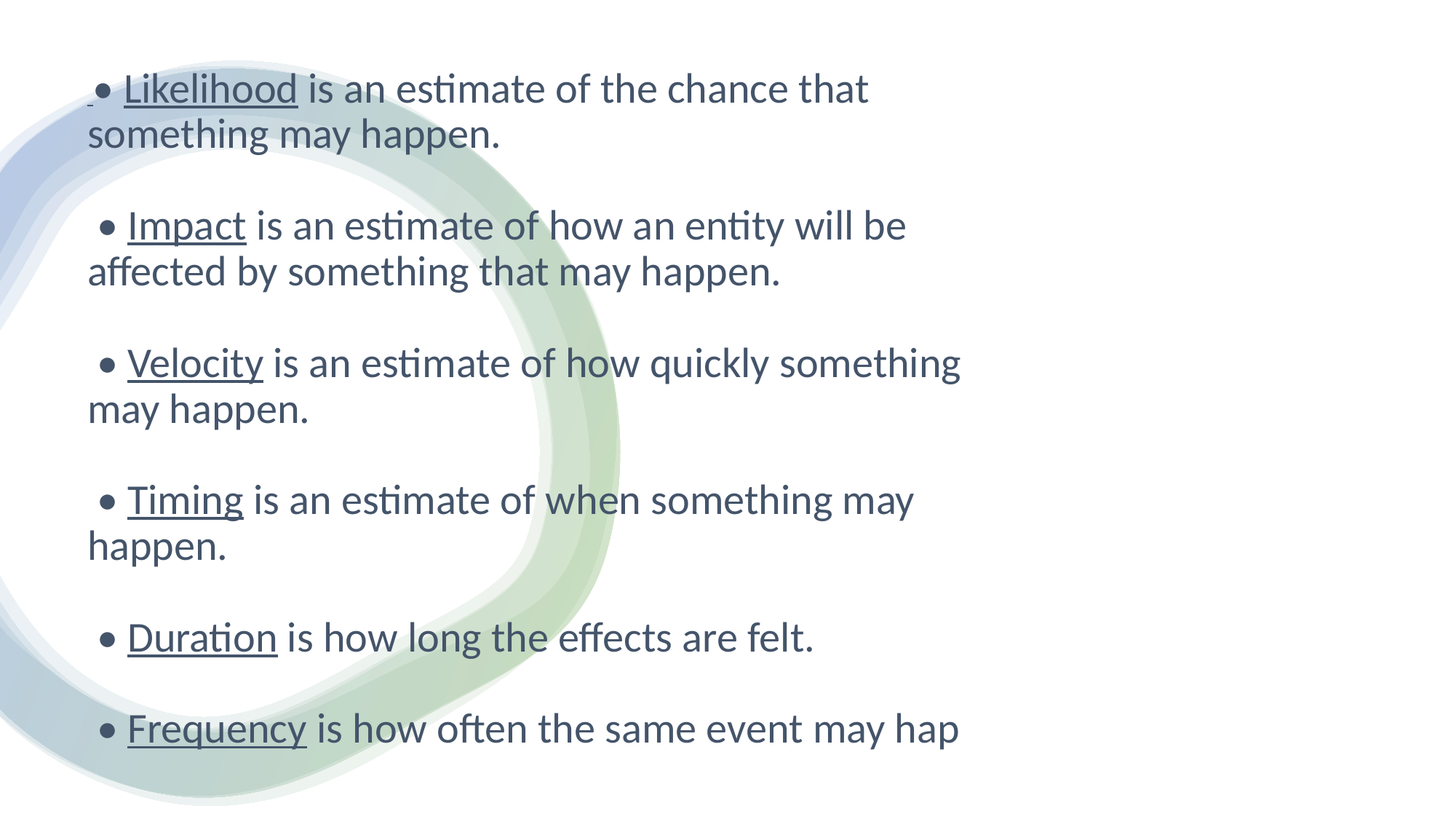

# • Likelihood is an estimate of the chance that something may happen. • Impact is an estimate of how an entity will be affected by something that may happen. • Velocity is an estimate of how quickly something may happen. • Timing is an estimate of when something may happen. • Duration is how long the effects are felt. • Frequency is how often the same event may hap